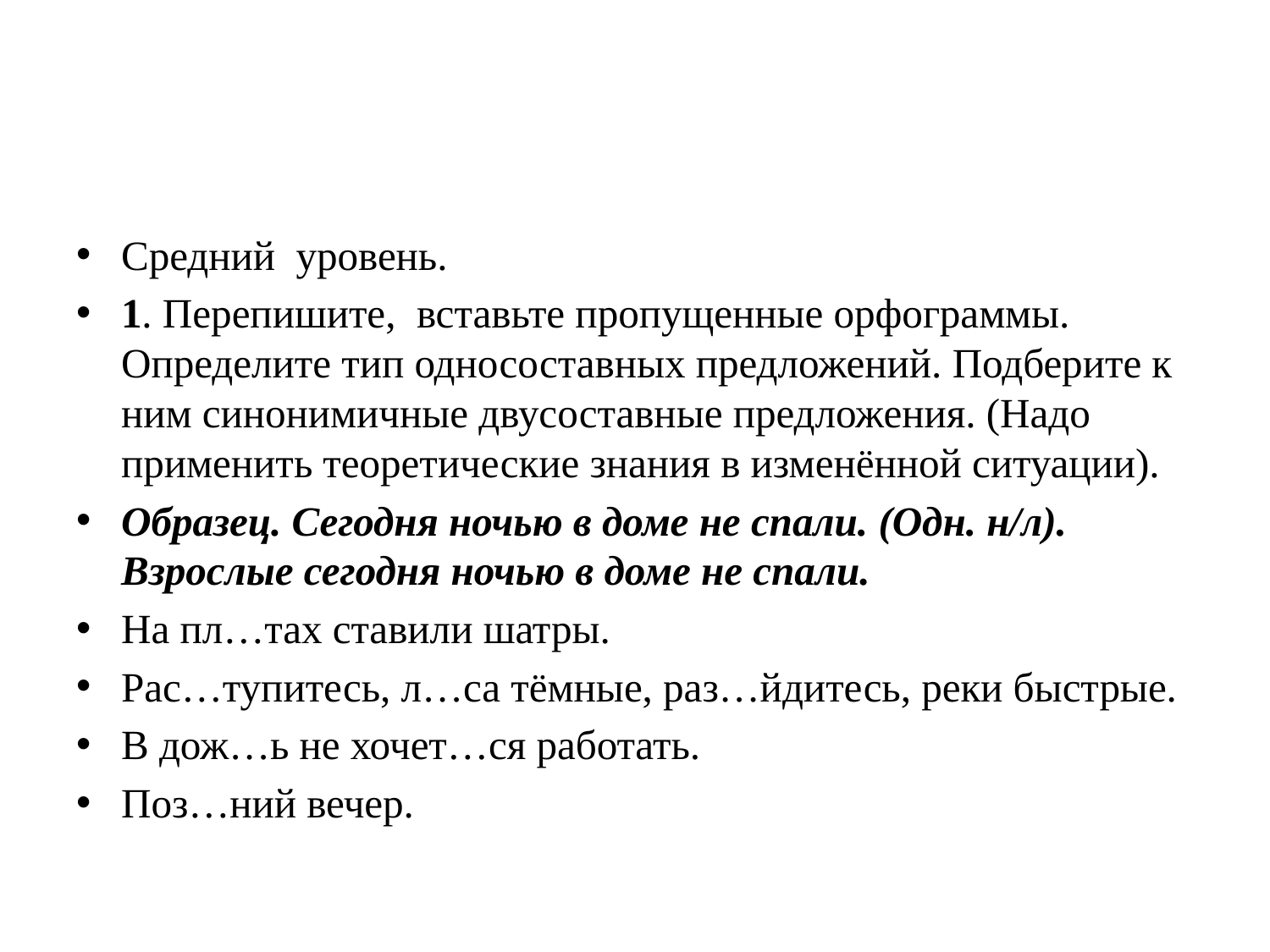

#
Средний  уровень.
1. Перепишите,  вставьте пропущенные орфограммы. Определите тип односоставных предложений. Подберите к ним синонимичные двусоставные предложения. (Надо применить теоретические знания в изменённой ситуации).
Образец. Сегодня ночью в доме не спали. (Одн. н/л). Взрослые сегодня ночью в доме не спали.
На пл…тах ставили шатры.
Рас…тупитесь, л…са тёмные, раз…йдитесь, реки быстрые.
В дож…ь не хочет…ся работать.
Поз…ний вечер.